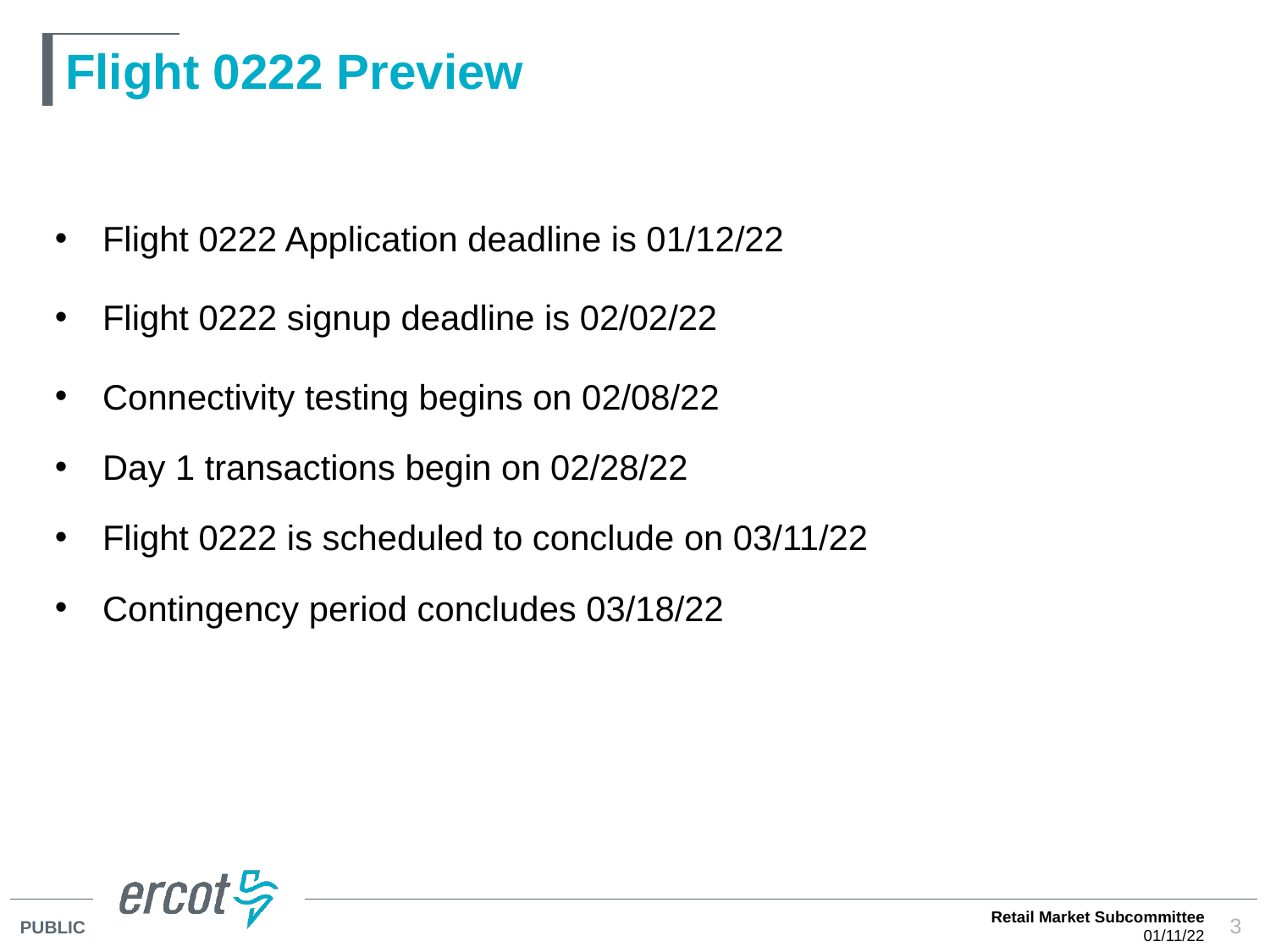

# Flight 0222 Preview
Flight 0222 Application deadline is 01/12/22
Flight 0222 signup deadline is 02/02/22
Connectivity testing begins on 02/08/22
Day 1 transactions begin on 02/28/22
Flight 0222 is scheduled to conclude on 03/11/22
Contingency period concludes 03/18/22
Retail Market Subcommittee
01/11/22
3